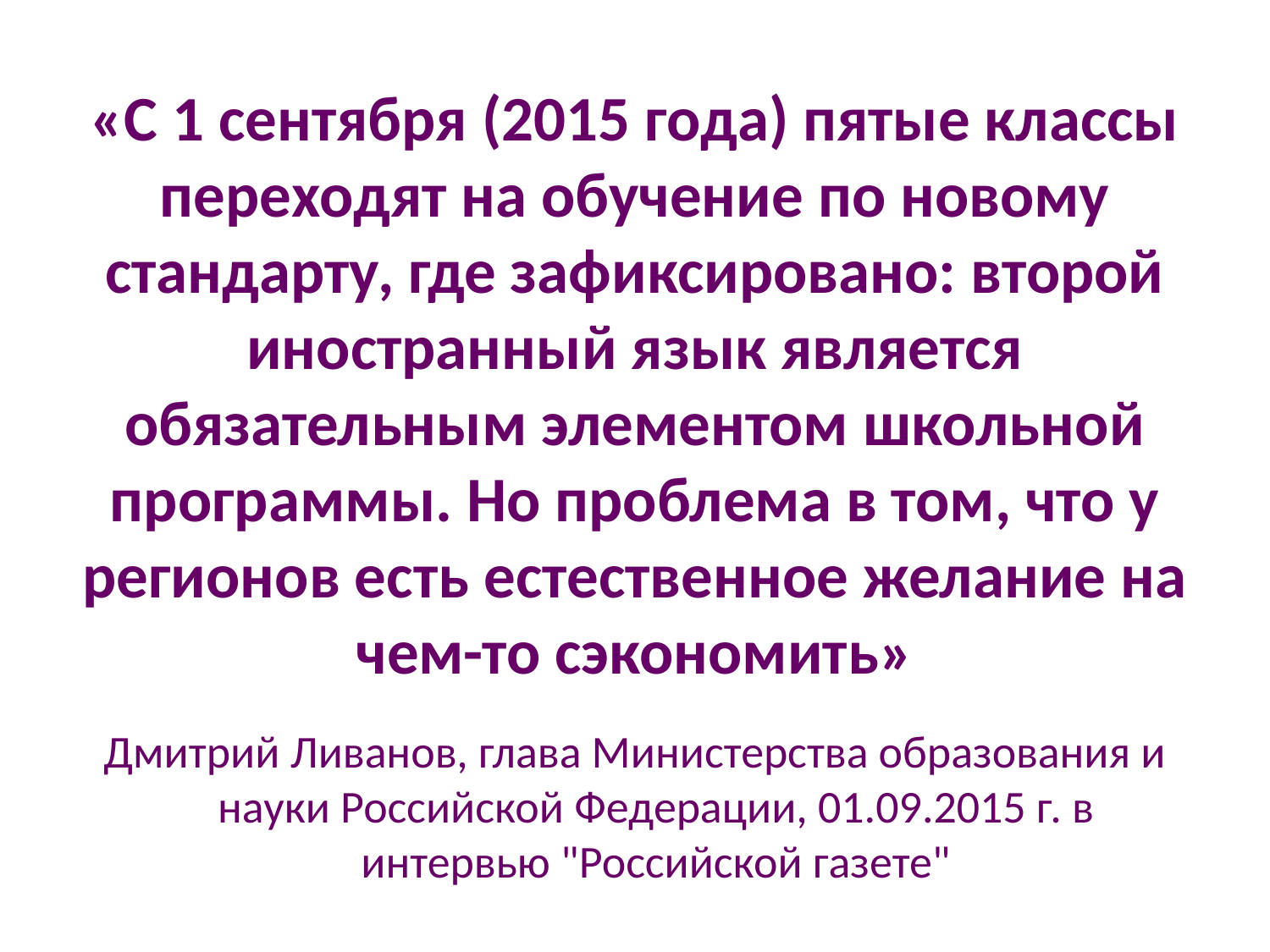

# «С 1 сентября (2015 года) пятые классы переходят на обучение по новому стандарту, где зафиксировано: второй иностранный язык является обязательным элементом школьной программы. Но проблема в том, что у регионов есть естественное желание на чем-то сэкономить»
Дмитрий Ливанов, глава Министерства образования и науки Российской Федерации, 01.09.2015 г. в интервью "Российской газете"